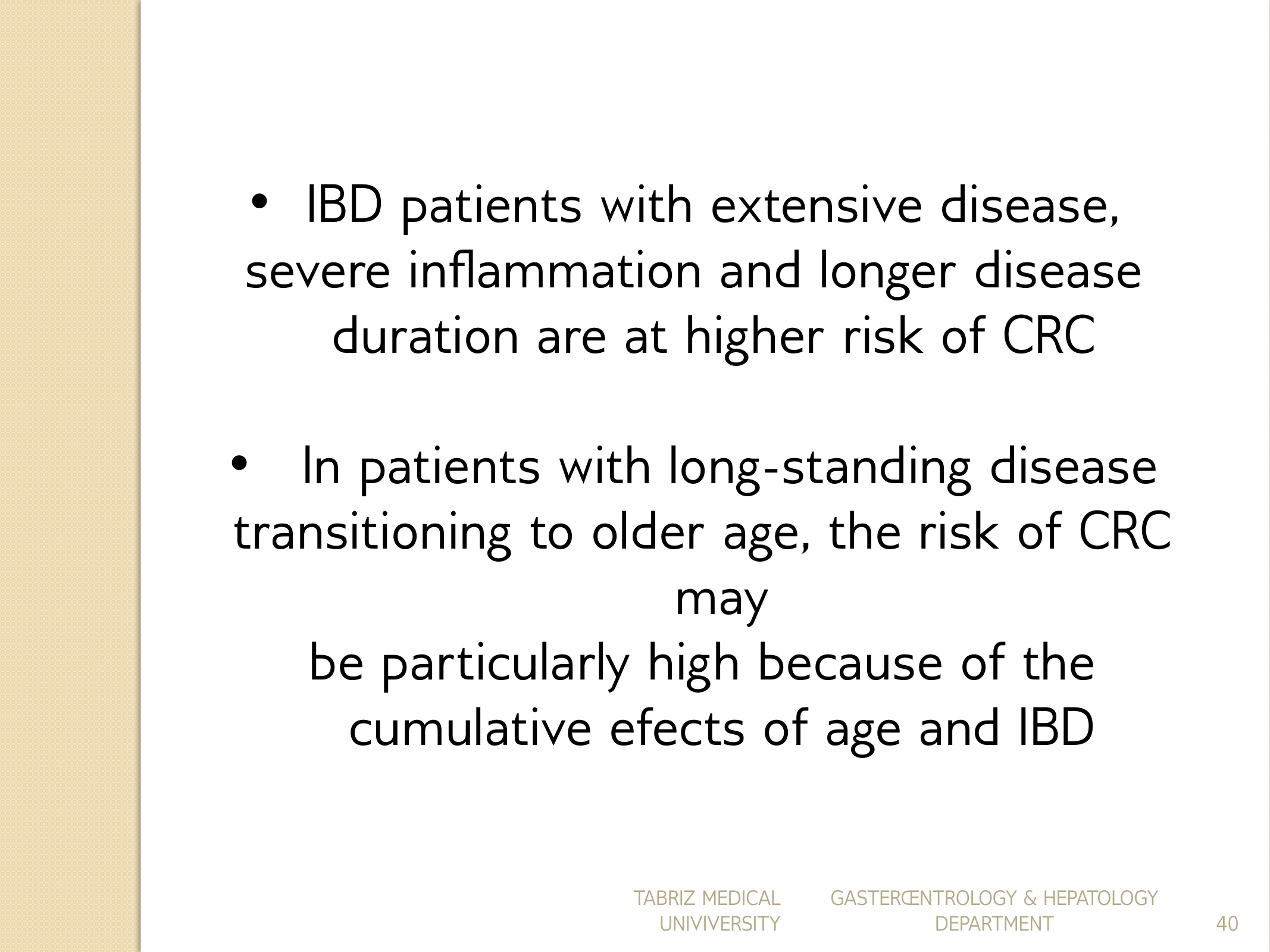

IBD patients with extensive disease,
severe inflammation and longer disease duration are at higher risk of CRC

 In patients with long-standing disease
 transitioning to older age, the risk of CRC may
 be particularly high because of the cumulative efects of age and IBD
TABRIZ MEDICAL UNIVIVERSITY
GASTEROENTROLOGY & HEPATOLOGY DEPARTMENT
40